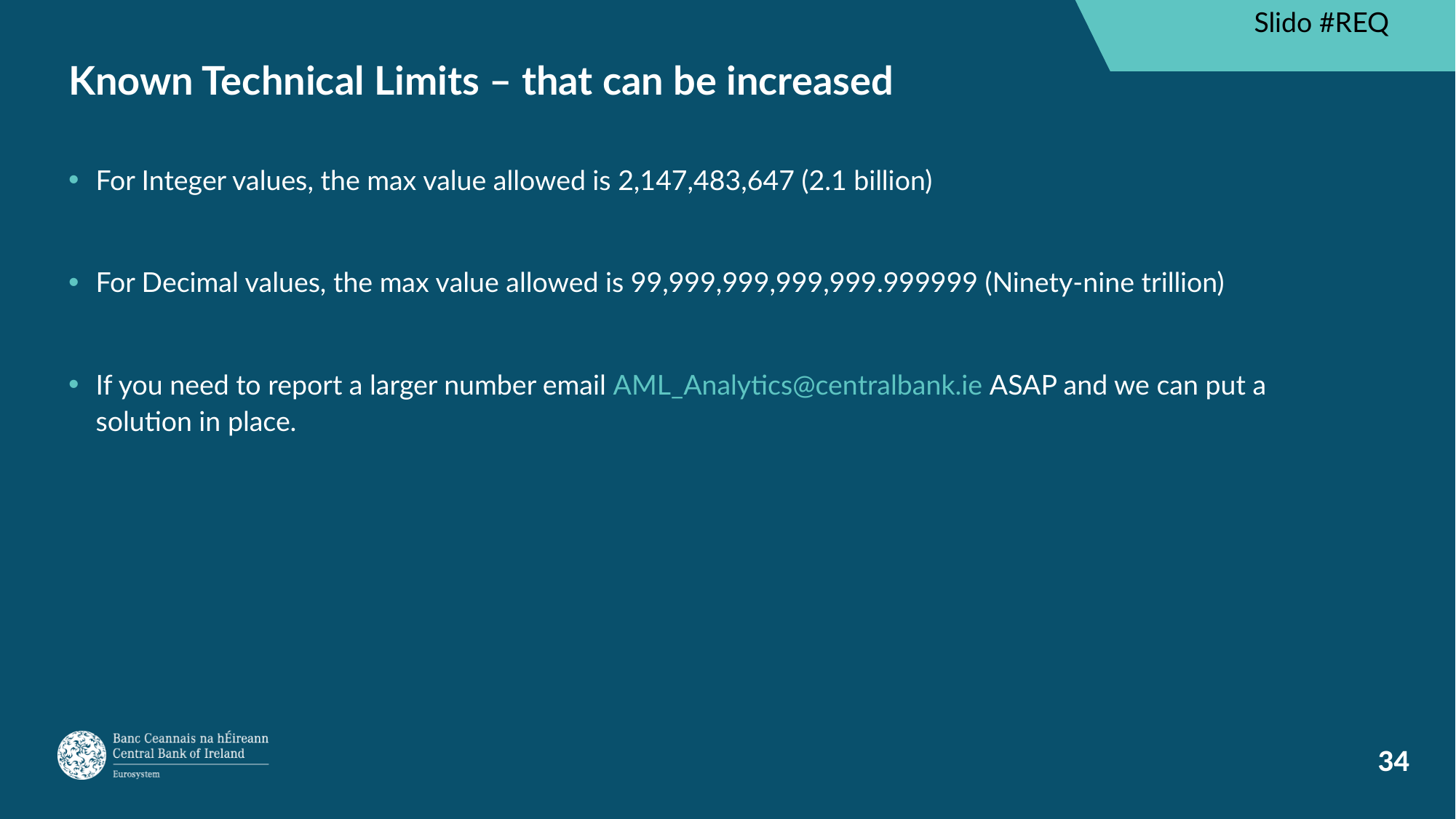

Slido #REQ
# Known Technical Limits – that can be increased
For Integer values, the max value allowed is 2,147,483,647 (2.1 billion)

For Decimal values, the max value allowed is 99,999,999,999,999.999999 (Ninety-nine trillion)

If you need to report a larger number email AML_Analytics@centralbank.ie ASAP and we can put a solution in place.